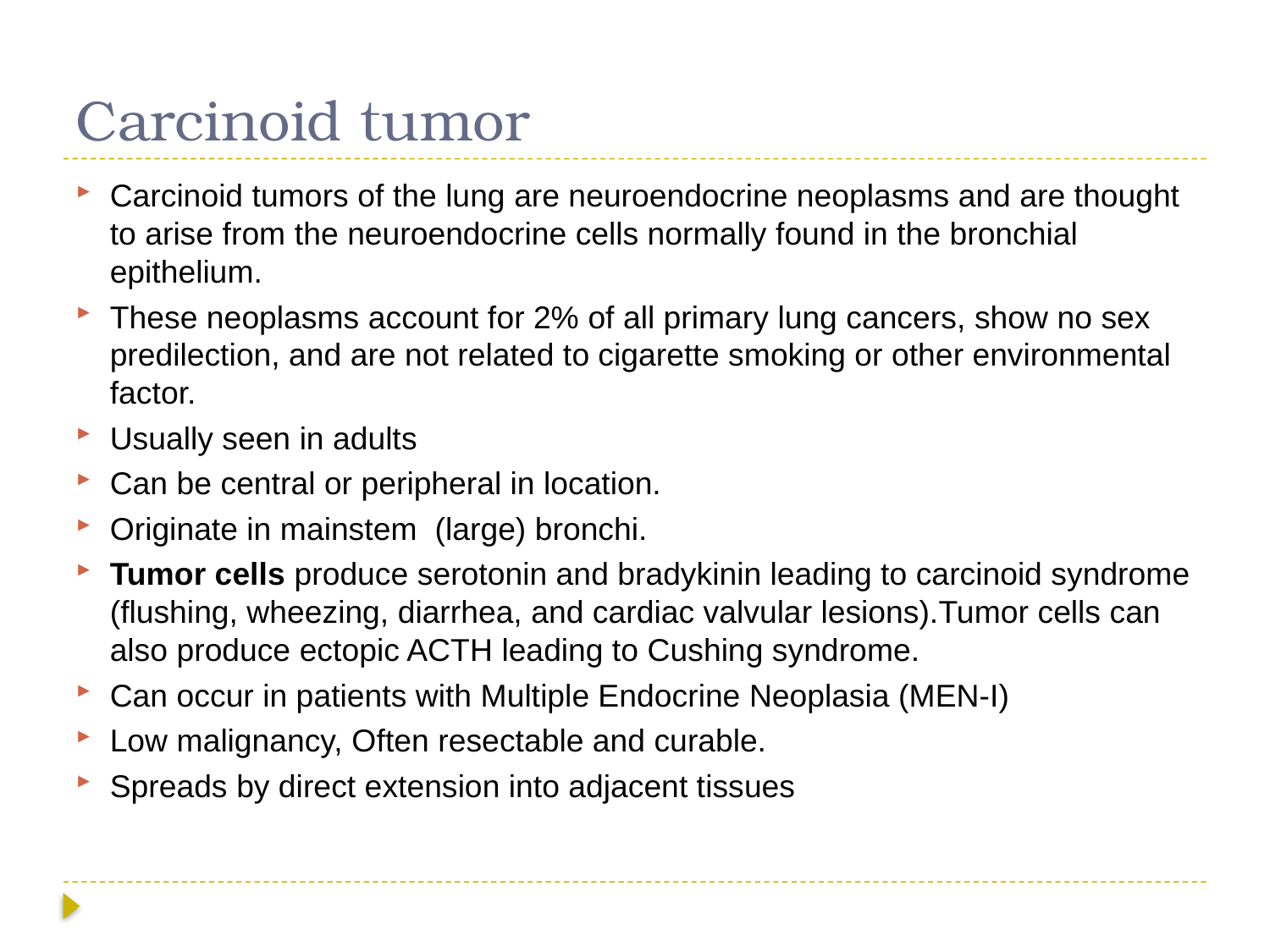

# Carcinoid tumor
Carcinoid tumors of the lung are neuroendocrine neoplasms and are thought to arise from the neuroendocrine cells normally found in the bronchial epithelium.
These neoplasms account for 2% of all primary lung cancers, show no sex predilection, and are not related to cigarette smoking or other environmental factor.
Usually seen in adults
Can be central or peripheral in location.
Originate in mainstem  (large) bronchi.
Tumor cells produce serotonin and bradykinin leading to carcinoid syndrome (flushing, wheezing, diarrhea, and cardiac valvular lesions).Tumor cells can also produce ectopic ACTH leading to Cushing syndrome.
Can occur in patients with Multiple Endocrine Neoplasia (MEN-I)
Low malignancy, Often resectable and curable.
Spreads by direct extension into adjacent tissues